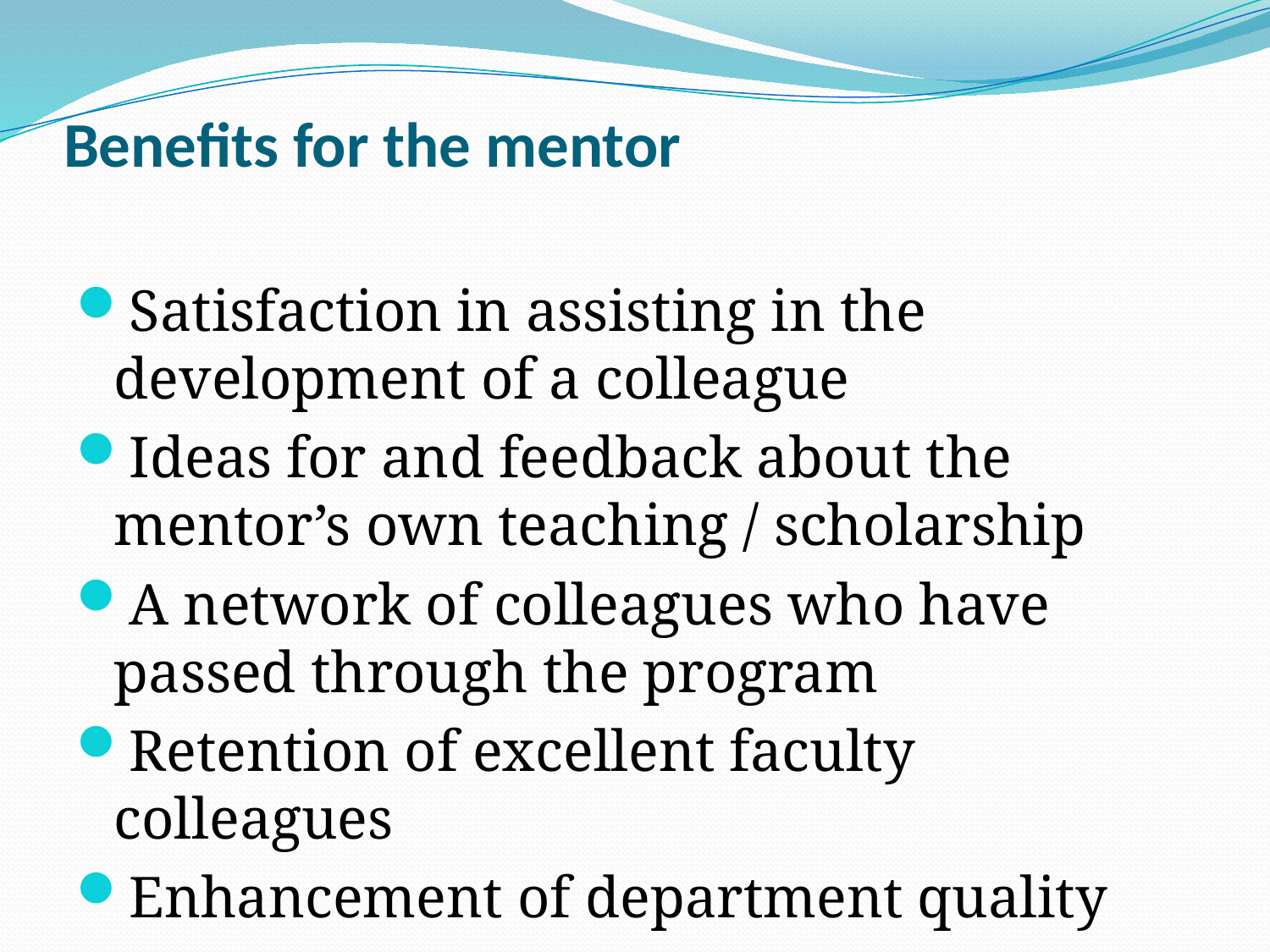

# Benefits for the mentor
Satisfaction in assisting in the development of a colleague
Ideas for and feedback about the mentor’s own teaching / scholarship
A network of colleagues who have passed through the program
Retention of excellent faculty colleagues
Enhancement of department quality